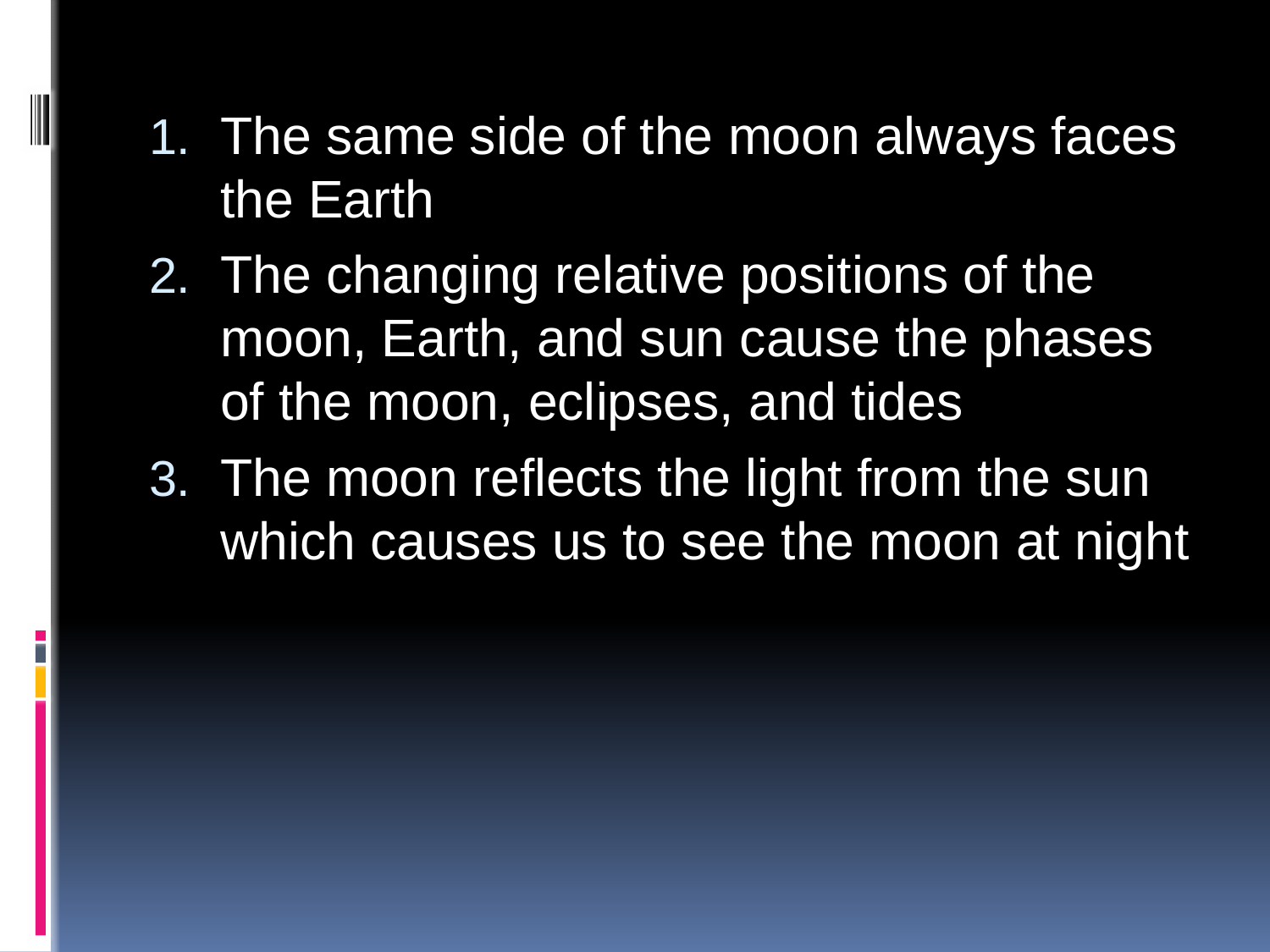

The same side of the moon always faces the Earth
The changing relative positions of the moon, Earth, and sun cause the phases of the moon, eclipses, and tides
The moon reflects the light from the sun which causes us to see the moon at night